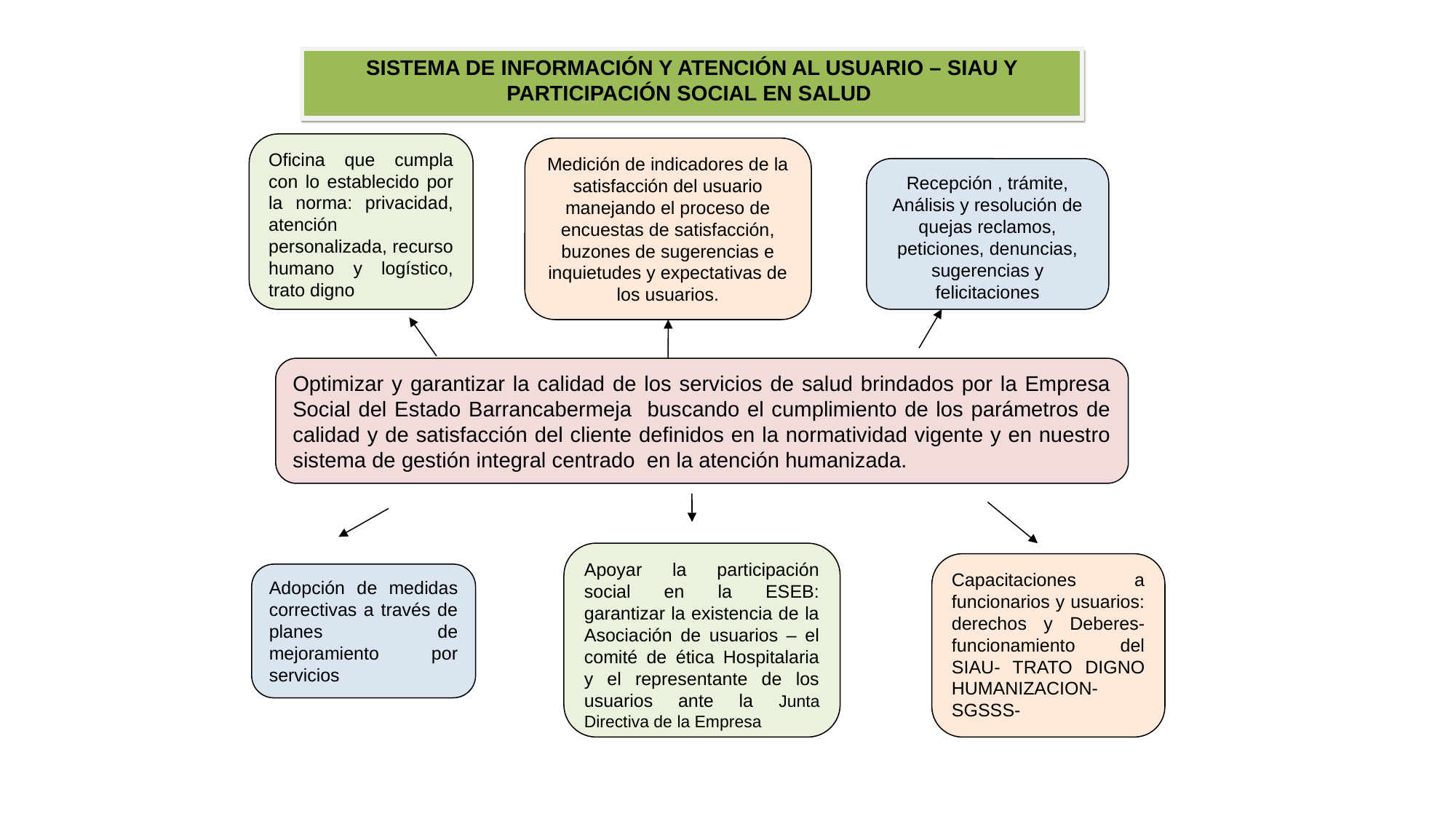

SISTEMA DE INFORMACIÓN Y ATENCIÓN AL USUARIO – SIAU Y PARTICIPACIÓN SOCIAL EN SALUD
Oficina que cumpla con lo establecido por la norma: privacidad, atención personalizada, recurso humano y logístico, trato digno

Medición de indicadores de la satisfacción del usuario manejando el proceso de encuestas de satisfacción, buzones de sugerencias e inquietudes y expectativas de los usuarios.

Recepción , trámite, Análisis y resolución de quejas reclamos, peticiones, denuncias, sugerencias y felicitaciones

Optimizar y garantizar la calidad de los servicios de salud brindados por la Empresa Social del Estado Barrancabermeja  buscando el cumplimiento de los parámetros de calidad y de satisfacción del cliente definidos en la normatividad vigente y en nuestro sistema de gestión integral centrado  en la atención humanizada.

Apoyar la participación social en la ESEB: garantizar la existencia de la Asociación de usuarios – el comité de ética Hospitalaria y el representante de los usuarios ante la Junta Directiva de la Empresa

Capacitaciones a funcionarios y usuarios: derechos y Deberes- funcionamiento del SIAU- TRATO DIGNO HUMANIZACION- SGSSS-

Adopción de medidas correctivas a través de planes de mejoramiento por servicios